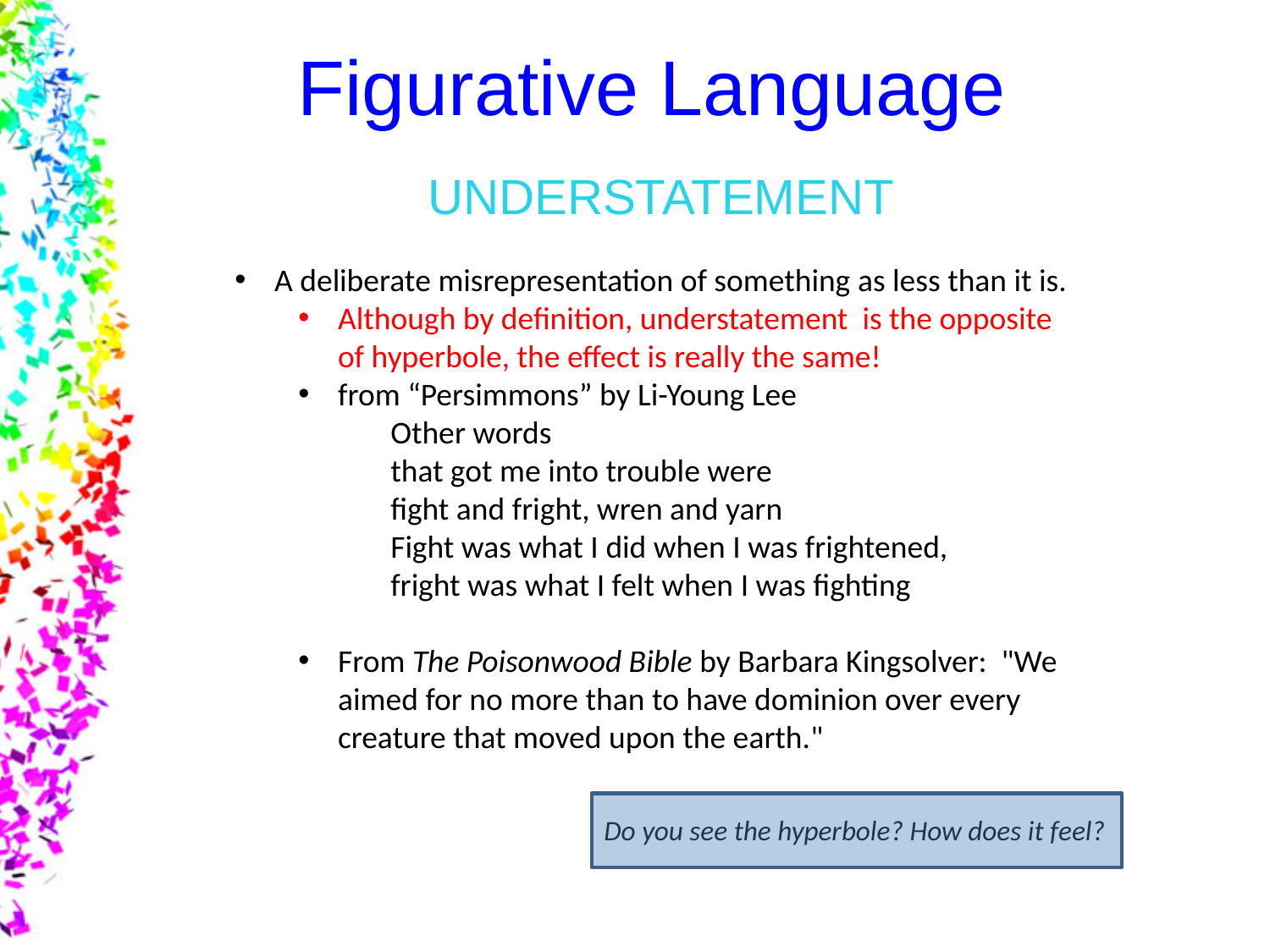

Figurative Language
UNDERSTATEMENT
A deliberate misrepresentation of something as less than it is.
Although by definition, understatement  is the opposite of hyperbole, the effect is really the same!
from “Persimmons” by Li-Young Lee
	    Other words
	    that got me into trouble were
	    fight and fright, wren and yarn
	    Fight was what I did when I was frightened,
	    fright was what I felt when I was fighting

From The Poisonwood Bible by Barbara Kingsolver:  "We aimed for no more than to have dominion over every creature that moved upon the earth."

Do you see the hyperbole? How does it feel?